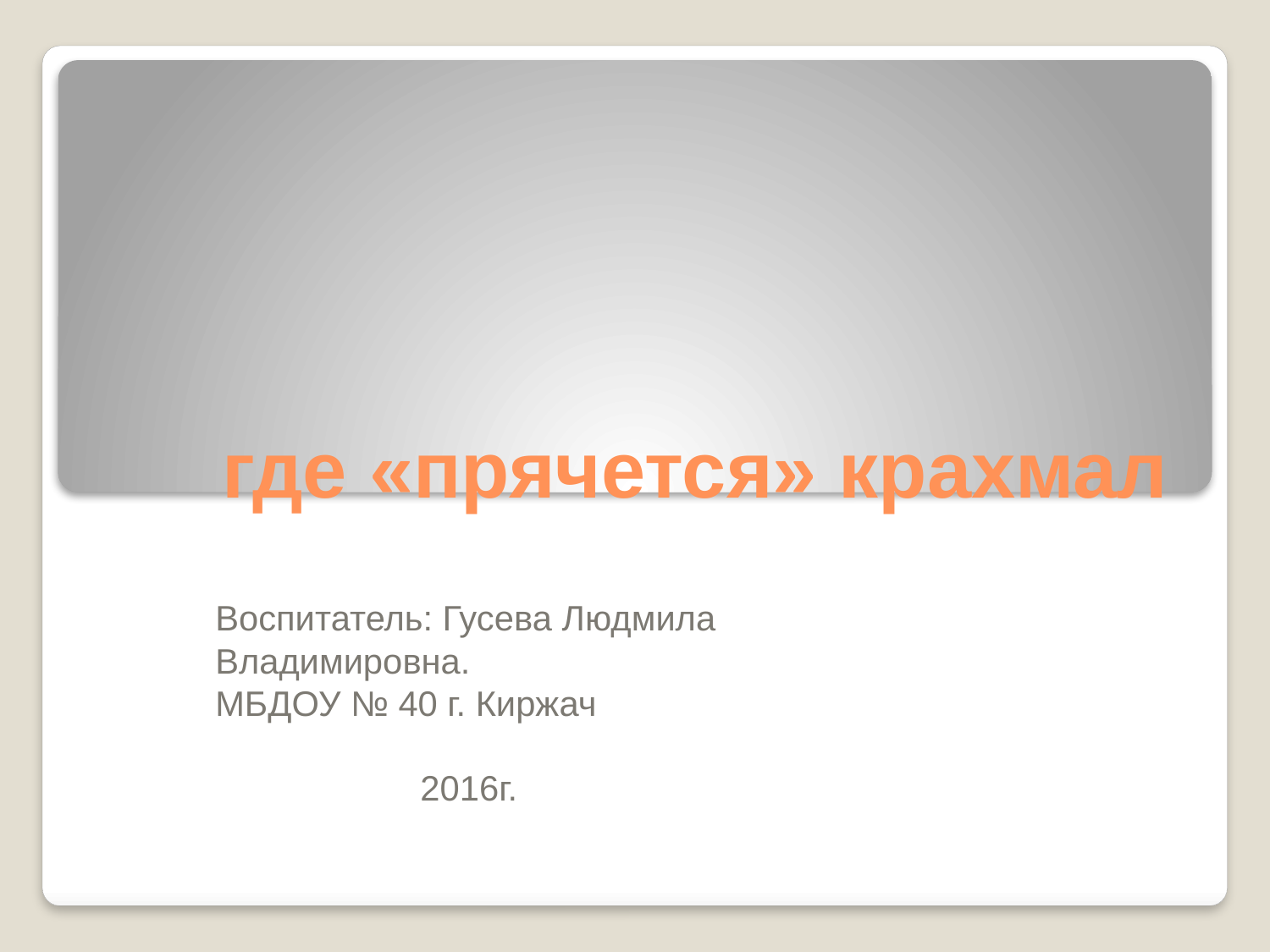

# где «прячется» крахмал
Воспитатель: Гусева Людмила Владимировна.
МБДОУ № 40 г. Киржач

2016г.